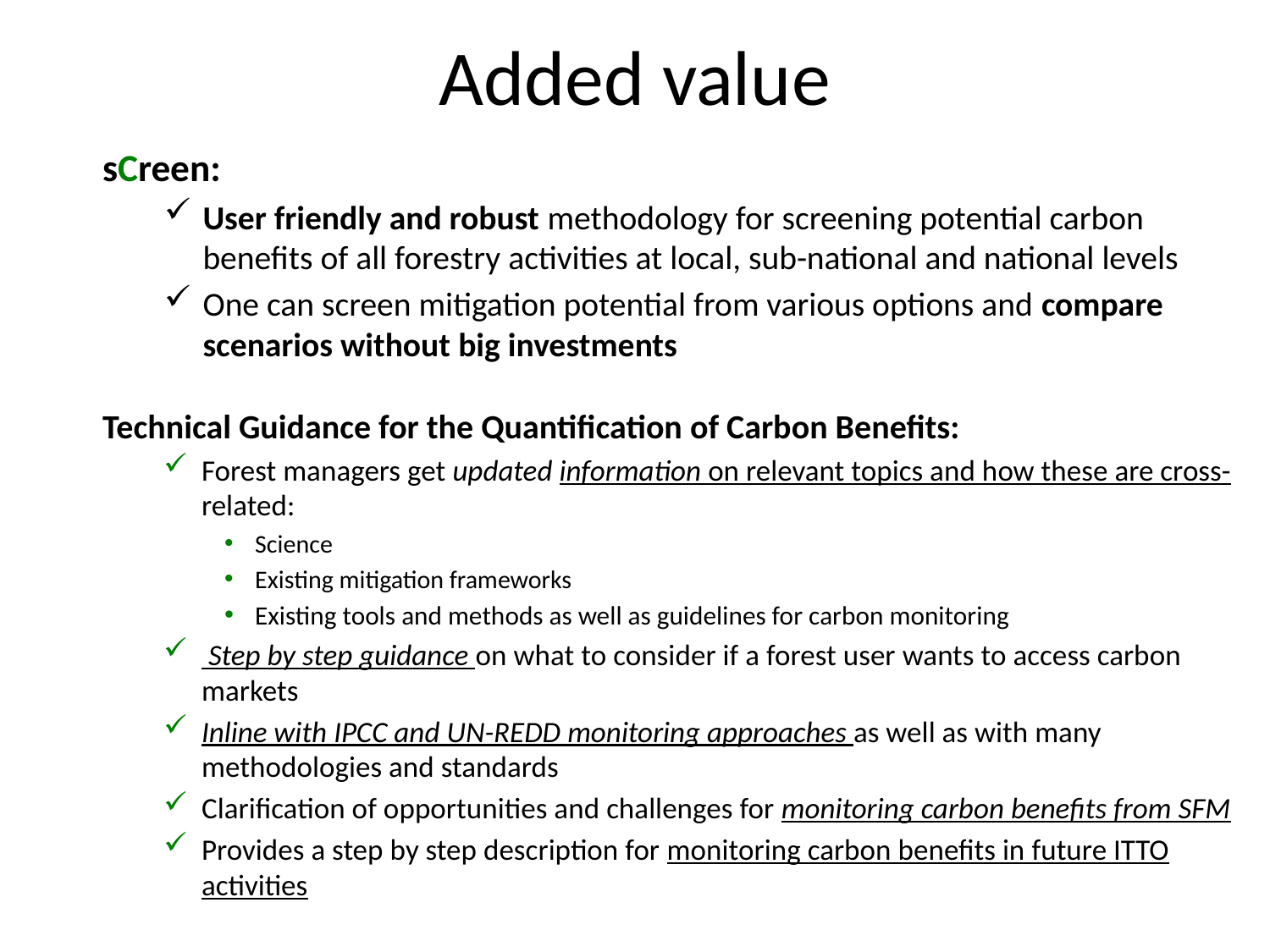

# Added value
sCreen:
User friendly and robust methodology for screening potential carbon benefits of all forestry activities at local, sub-national and national levels
One can screen mitigation potential from various options and compare scenarios without big investments
Technical Guidance for the Quantification of Carbon Benefits:
Forest managers get updated information on relevant topics and how these are cross-related:
Science
Existing mitigation frameworks
Existing tools and methods as well as guidelines for carbon monitoring
 Step by step guidance on what to consider if a forest user wants to access carbon markets
Inline with IPCC and UN-REDD monitoring approaches as well as with many methodologies and standards
Clarification of opportunities and challenges for monitoring carbon benefits from SFM
Provides a step by step description for monitoring carbon benefits in future ITTO activities